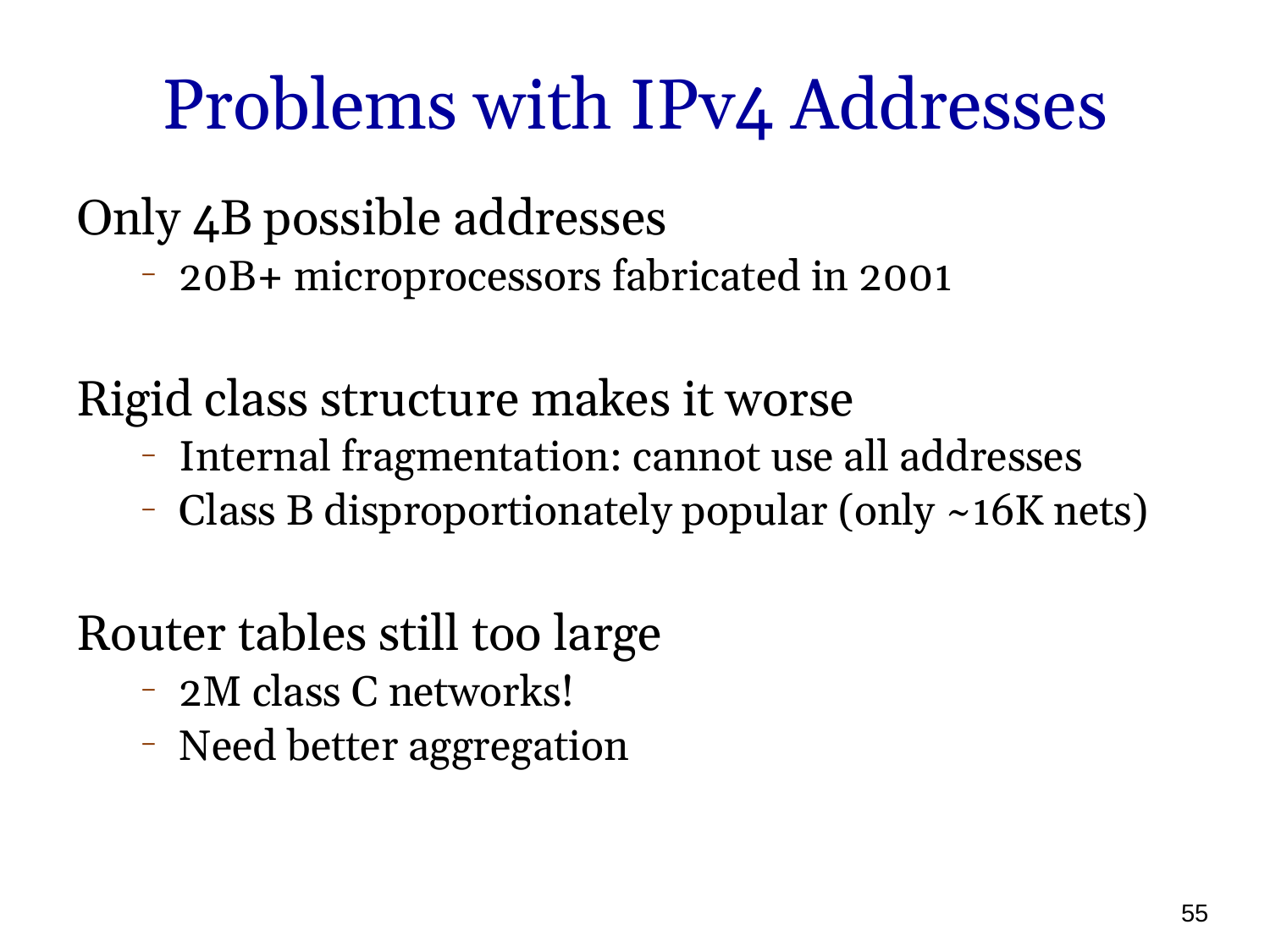

# Problems with IPv4 Addresses
Only 4B possible addresses
20B+ microprocessors fabricated in 2001

Rigid class structure makes it worse
Internal fragmentation: cannot use all addresses
Class B disproportionately popular (only ~16K nets)

Router tables still too large
2M class C networks!
Need better aggregation
55